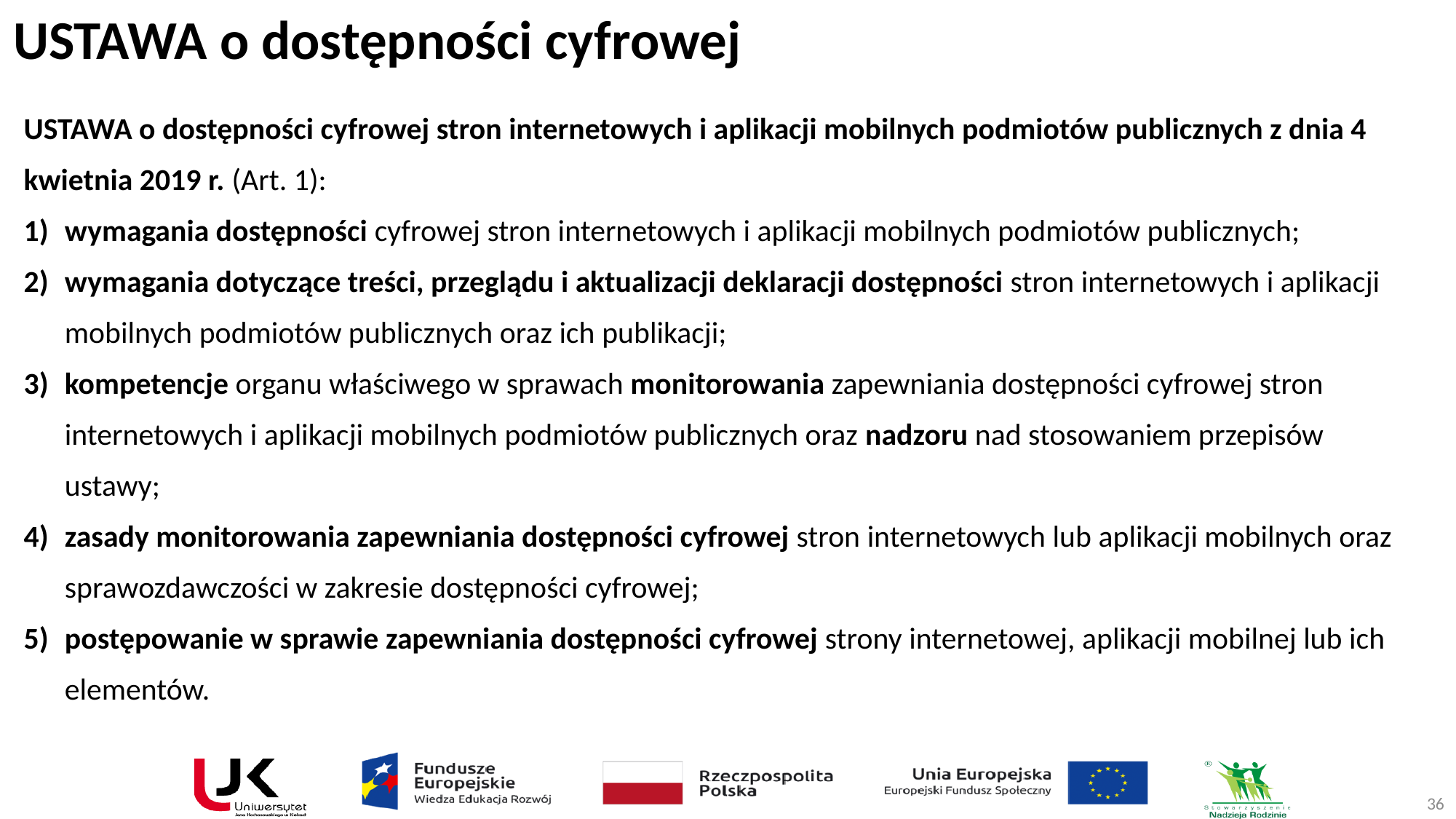

# USTAWA o dostępności cyfrowej
USTAWA o dostępności cyfrowej stron internetowych i aplikacji mobilnych podmiotów publicznych z dnia 4 kwietnia 2019 r. (Art. 1):
wymagania dostępności cyfrowej stron internetowych i aplikacji mobilnych podmiotów publicznych;
wymagania dotyczące treści, przeglądu i aktualizacji deklaracji dostępności stron internetowych i aplikacji mobilnych podmiotów publicznych oraz ich publikacji;
kompetencje organu właściwego w sprawach monitorowania zapewniania dostępności cyfrowej stron internetowych i aplikacji mobilnych podmiotów publicznych oraz nadzoru nad stosowaniem przepisów ustawy;
zasady monitorowania zapewniania dostępności cyfrowej stron internetowych lub aplikacji mobilnych oraz sprawozdawczości w zakresie dostępności cyfrowej;
postępowanie w sprawie zapewniania dostępności cyfrowej strony internetowej, aplikacji mobilnej lub ich elementów.
36